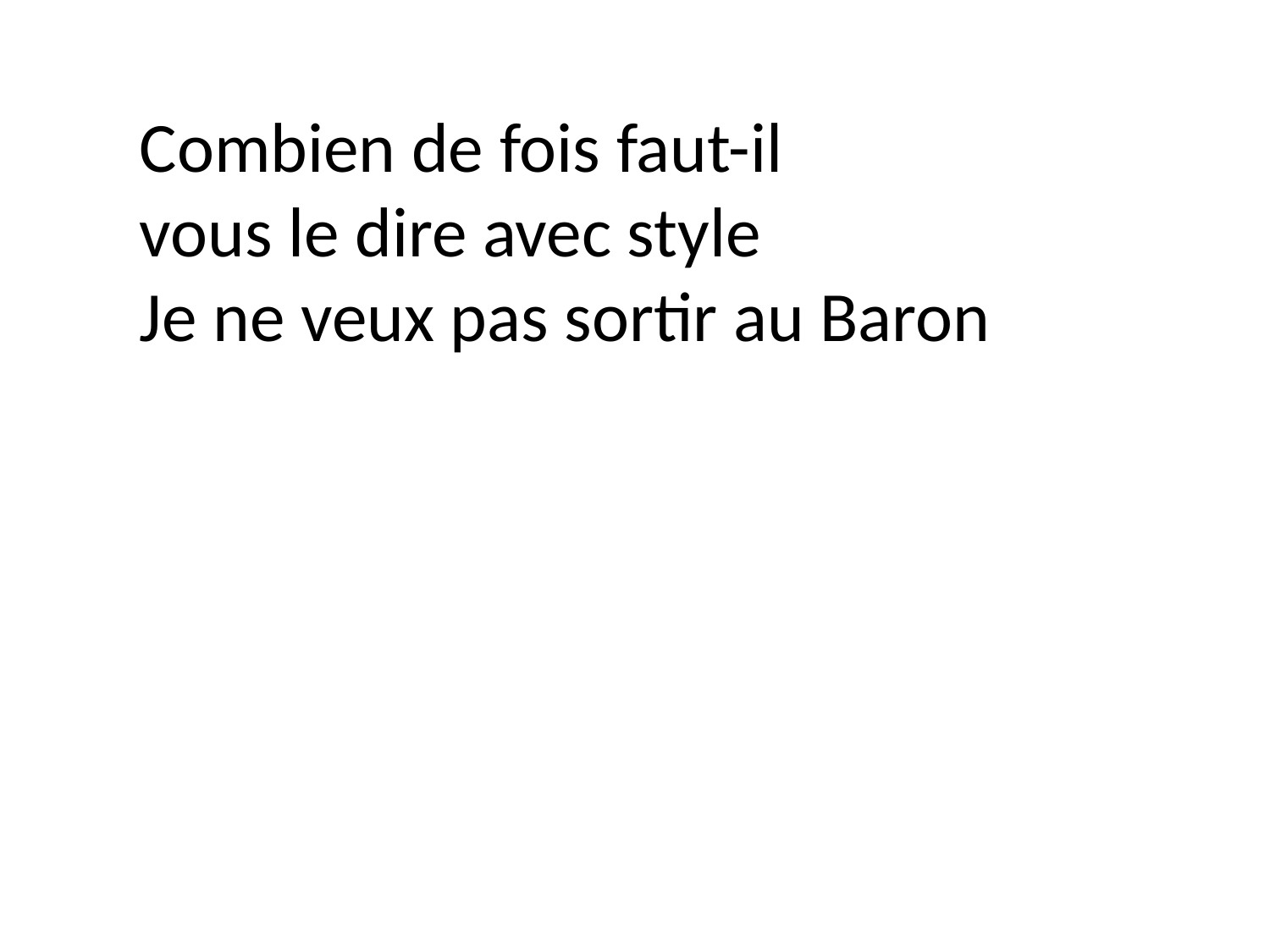

Combien de fois faut-il
vous le dire avec style
Je ne veux pas sortir au Baron